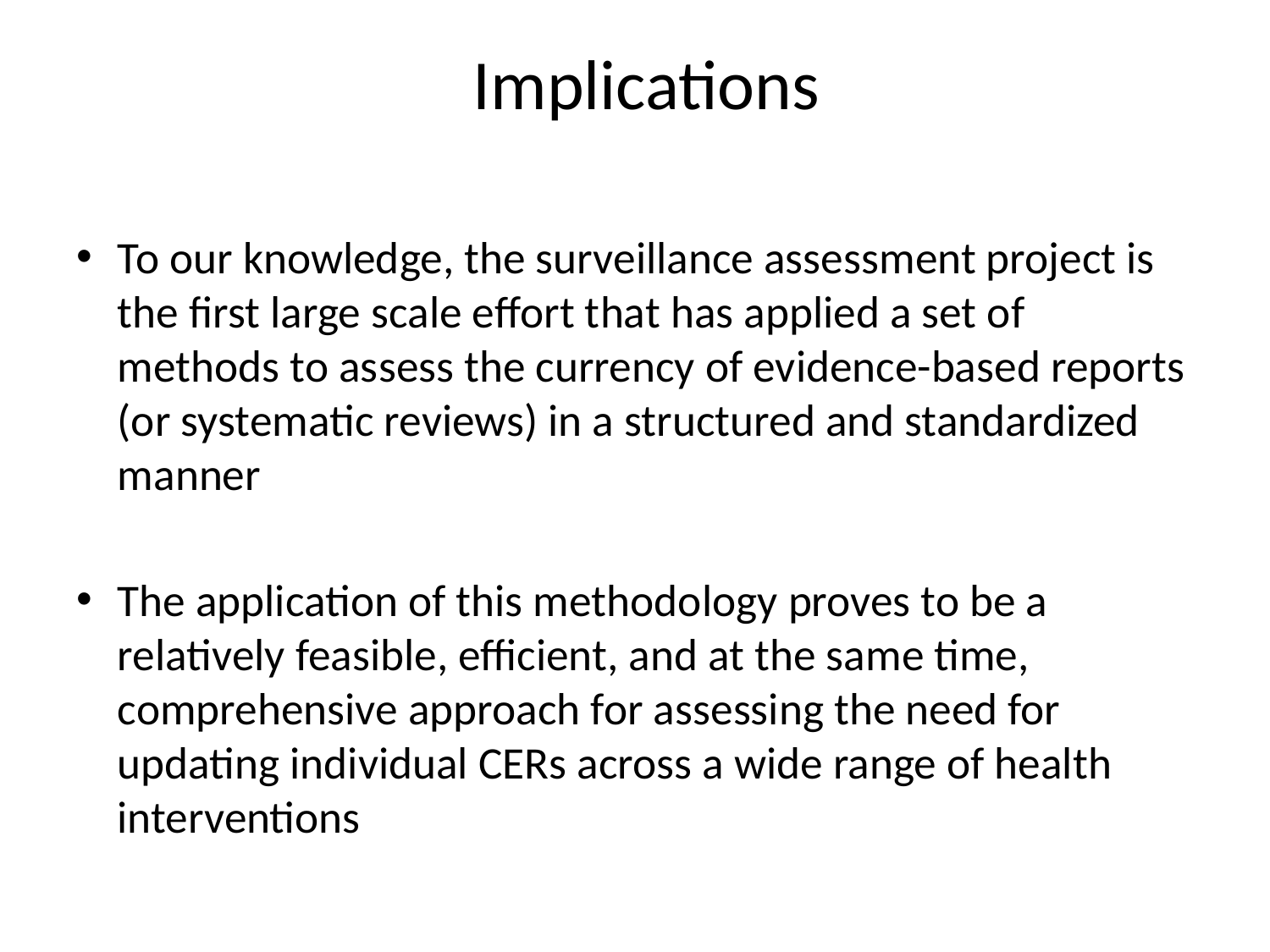

# Implications
To our knowledge, the surveillance assessment project is the first large scale effort that has applied a set of methods to assess the currency of evidence-based reports (or systematic reviews) in a structured and standardized manner

The application of this methodology proves to be a relatively feasible, efficient, and at the same time, comprehensive approach for assessing the need for updating individual CERs across a wide range of health interventions